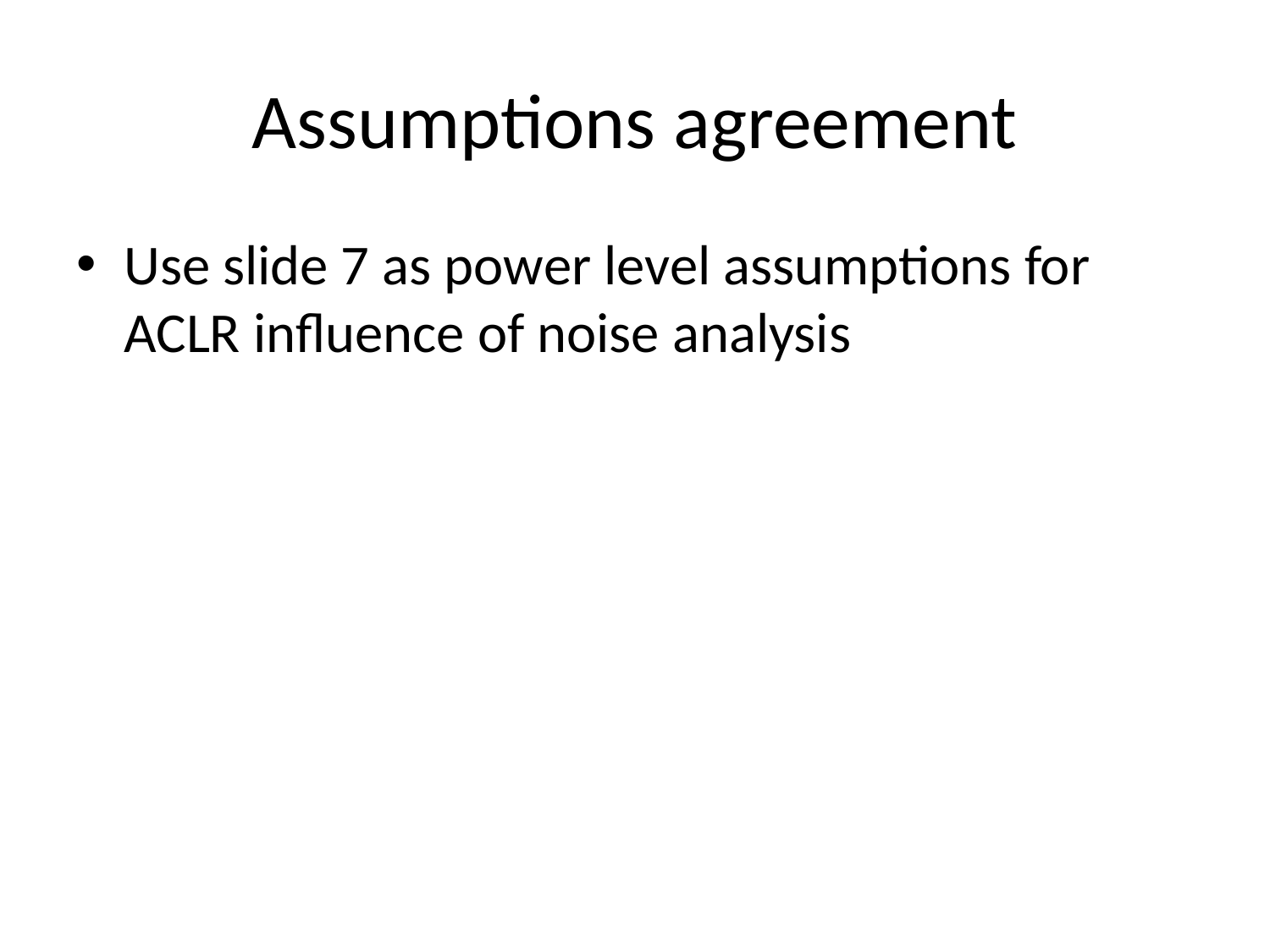

# Assumptions agreement
Use slide 7 as power level assumptions for ACLR influence of noise analysis